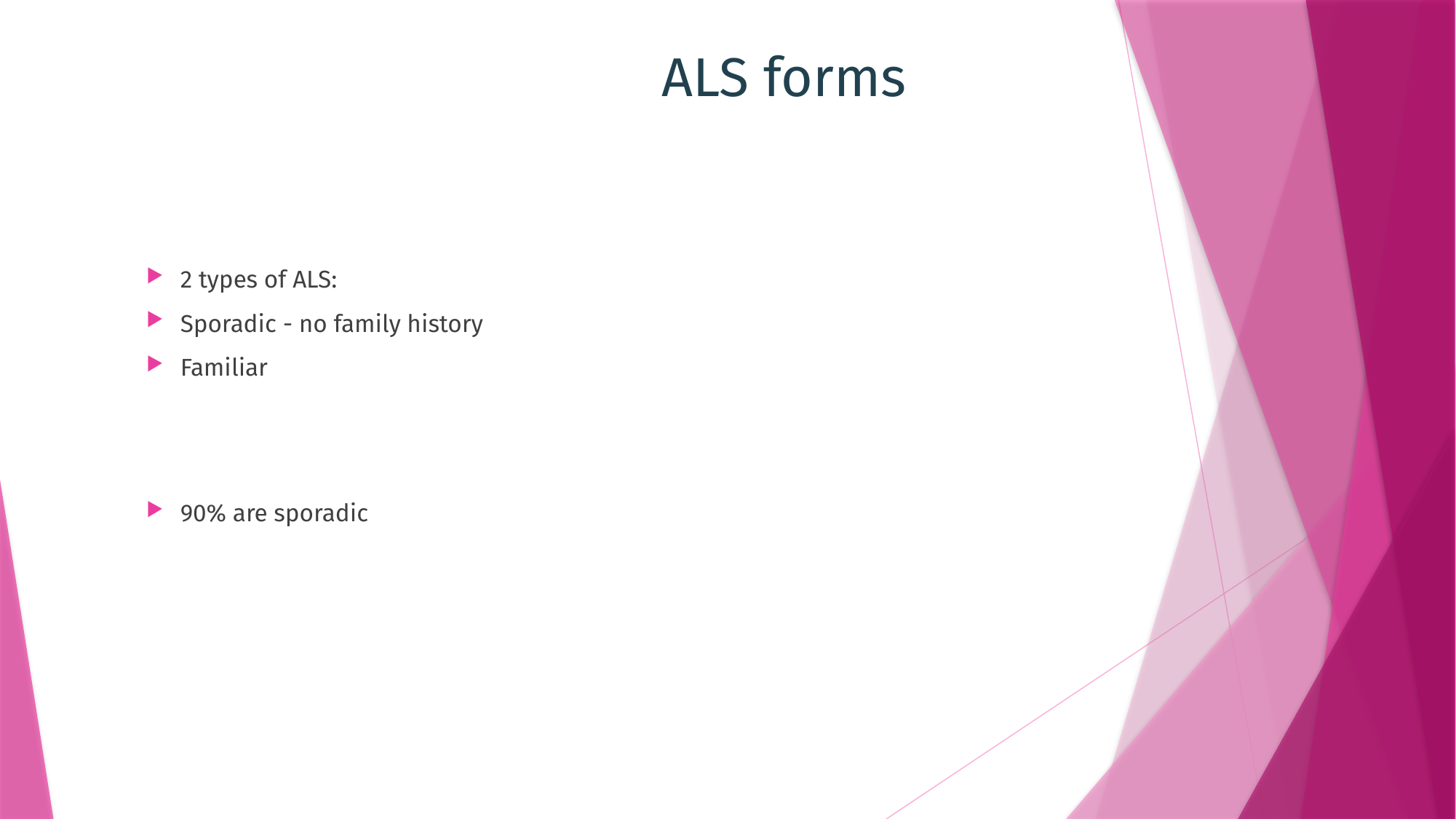

# ALS forms
2 types of ALS:
Sporadic - no family history
Familiar

90% are sporadic